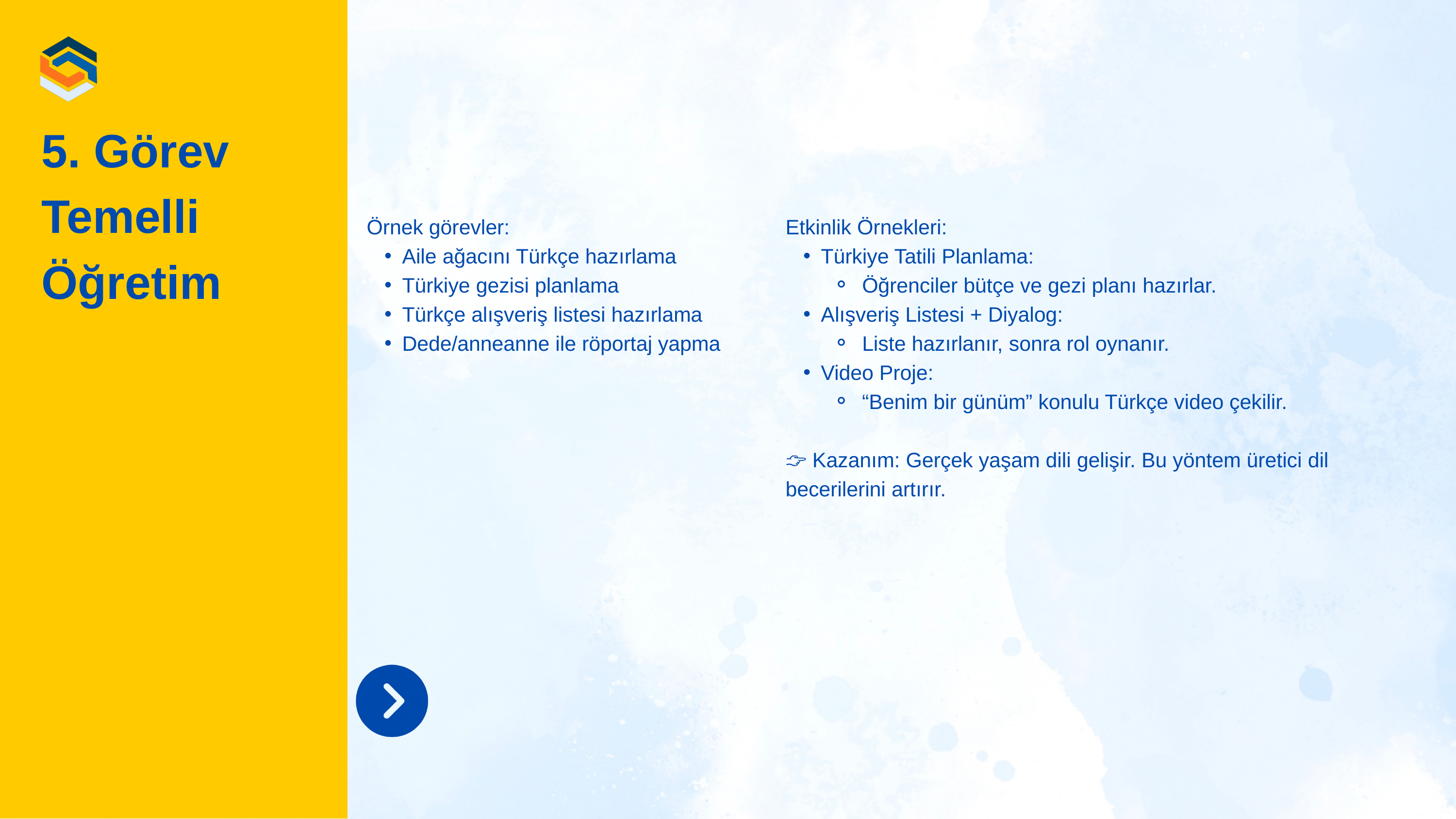

5. Görev Temelli Öğretim

Örnek görevler:
Aile ağacını Türkçe hazırlama
Türkiye gezisi planlama
Türkçe alışveriş listesi hazırlama
Dede/anneanne ile röportaj yapma

Etkinlik Örnekleri:
Türkiye Tatili Planlama:
 Öğrenciler bütçe ve gezi planı hazırlar.
Alışveriş Listesi + Diyalog:
 Liste hazırlanır, sonra rol oynanır.
Video Proje:
 “Benim bir günüm” konulu Türkçe video çekilir.

👉 Kazanım: Gerçek yaşam dili gelişir. Bu yöntem üretici dil becerilerini artırır.